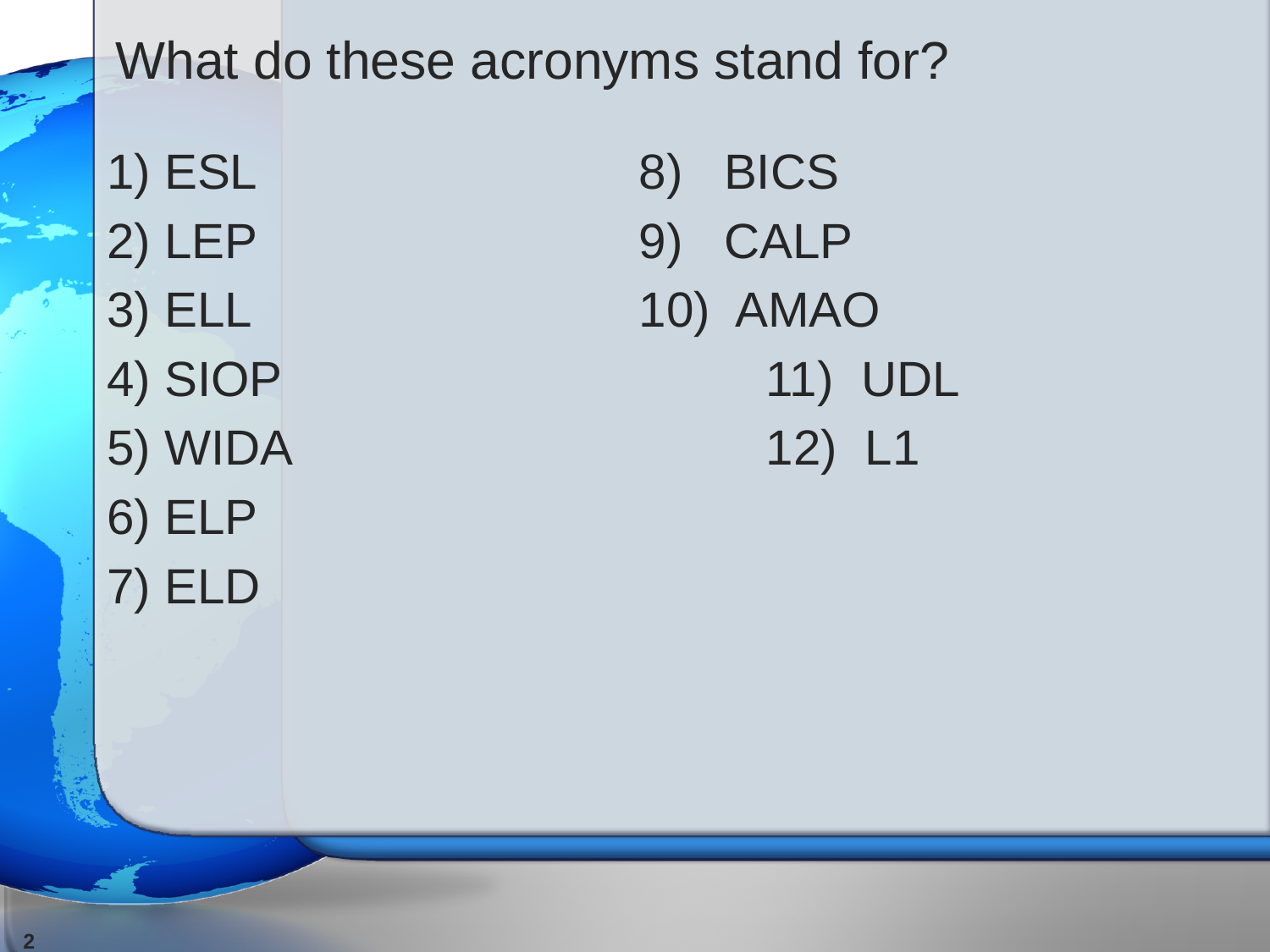

# What do these acronyms stand for?
1) ESL				8)   BICS
2) LEP				9)   CALP
3) ELL				10)  AMAO
4) SIOP				11)  UDL
5) WIDA				12)  L1
6) ELP
7) ELD

2